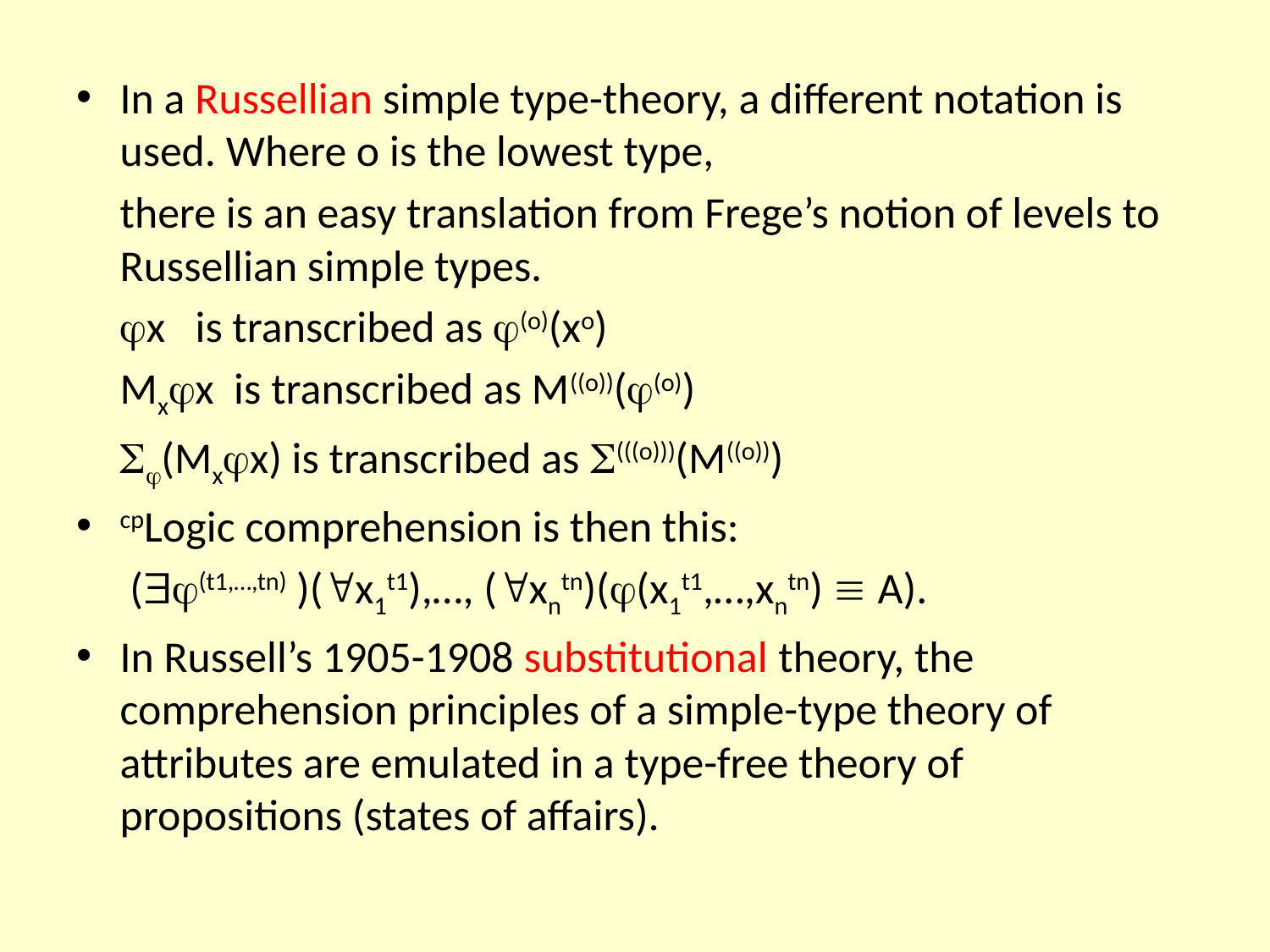

In a Russellian simple type-theory, a different notation is used. Where o is the lowest type,
	there is an easy translation from Frege’s notion of levels to Russellian simple types.
		ϕx   is transcribed as ϕ(o)(xo)
		Mxϕx  is transcribed as M((o))(ϕ(o))
		Σϕ(Mxϕx) is transcribed as Σ(((o)))(M((o)))
cpLogic comprehension is then this:
  		 (∃ϕ(t1,…,tn) )(∀x1t1),…, (∀xntn)(ϕ(x1t1,…,xntn) ≡ A).
In Russell’s 1905-1908 substitutional theory, the comprehension principles of a simple-type theory of attributes are emulated in a type-free theory of propositions (states of affairs).